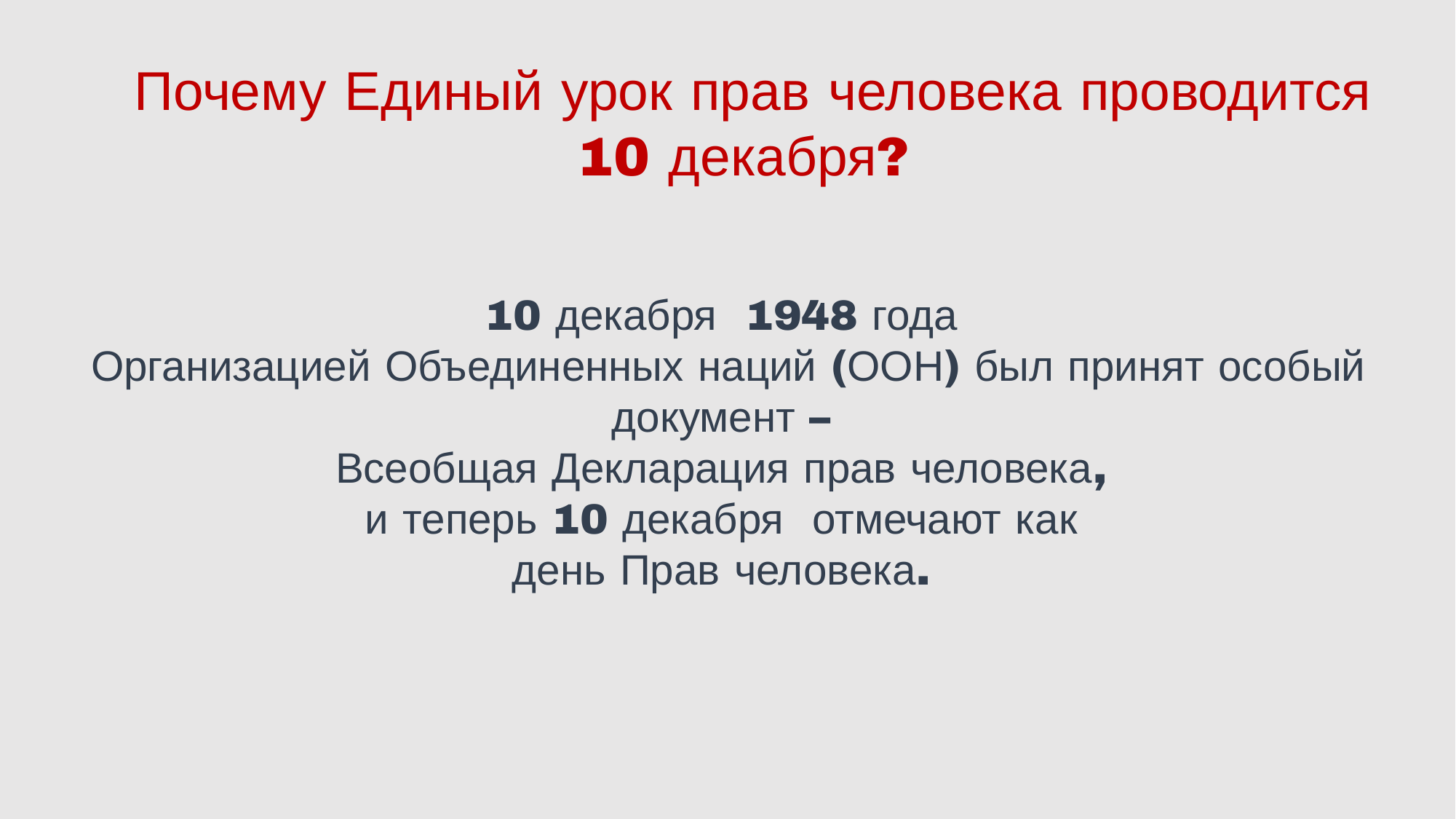

Почему Единый урок прав человека проводится 10 декабря?
10 декабря  1948 года
Организацией Объединенных наций (ООН) был принят особый документ –
Всеобщая Декларация прав человека,
и теперь 10 декабря  отмечают как
день Прав человека.